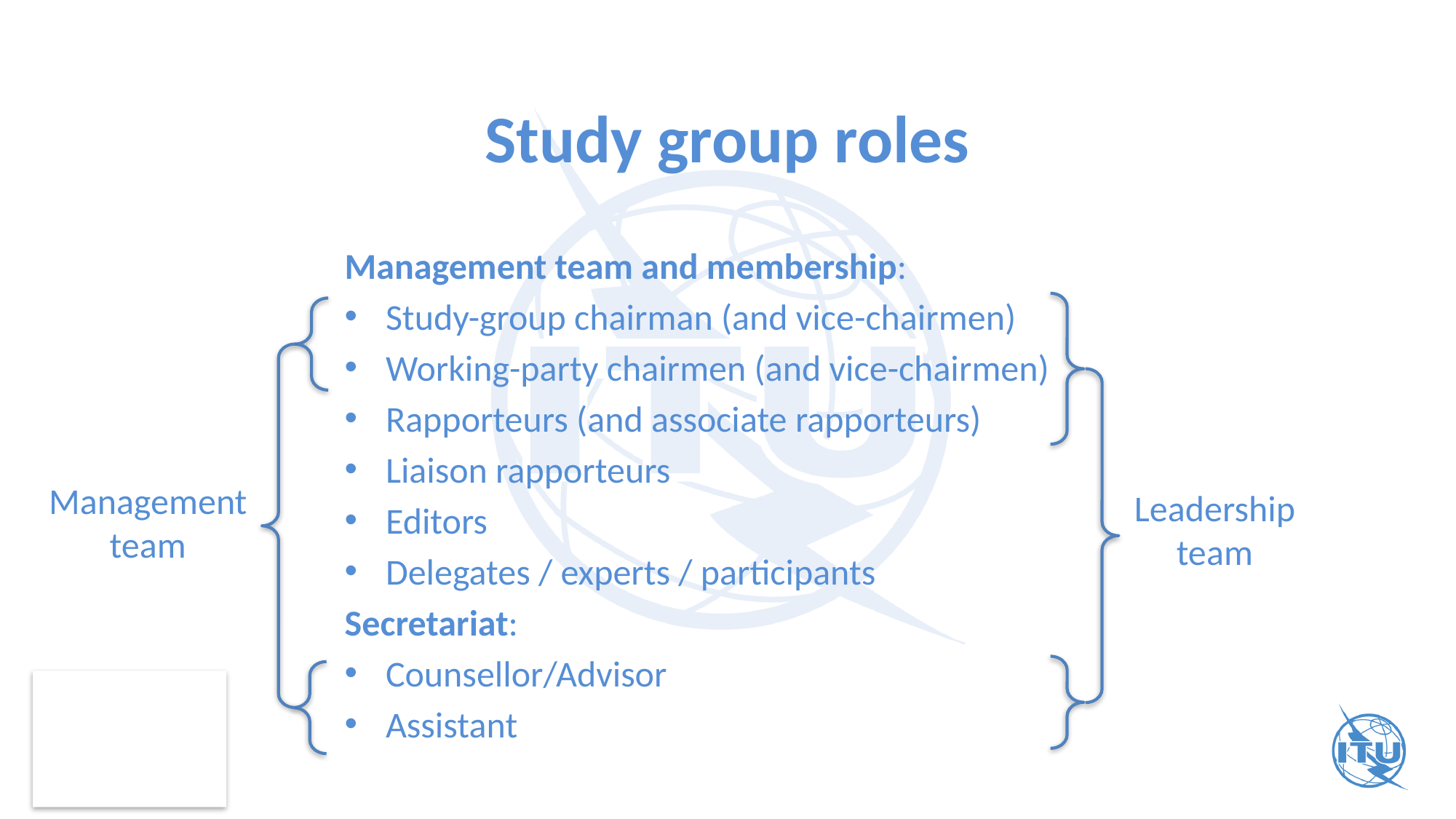

# Study group roles
Management team and membership:
Study-group chairman (and vice-chairmen)
Working-party chairmen (and vice-chairmen)
Rapporteurs (and associate rapporteurs)
Liaison rapporteurs
Editors
Delegates / experts / participants
Secretariat:
Counsellor/Advisor
Assistant

Leadership
team

Management
team